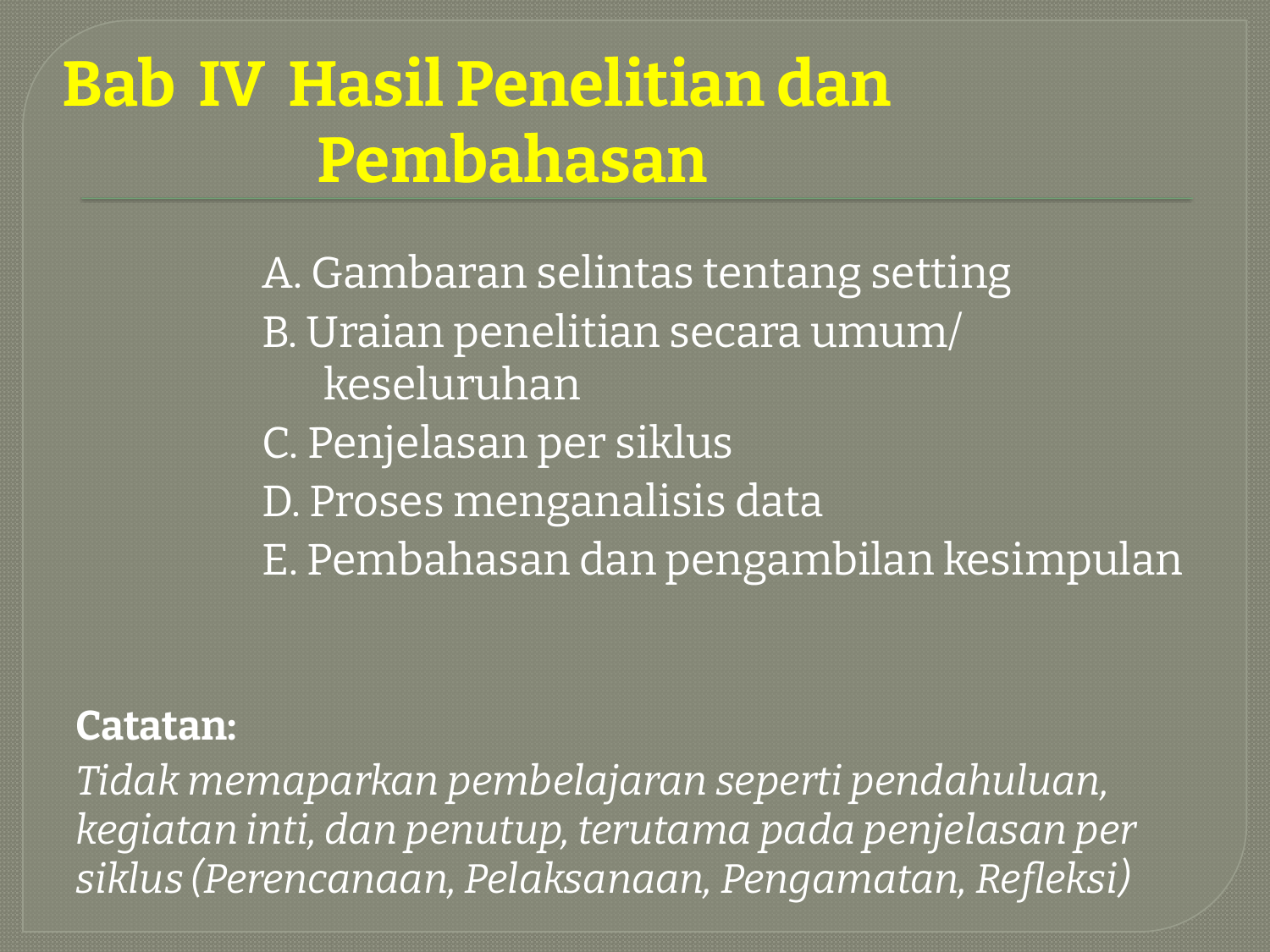

# Bab  IV  Hasil Penelitian dan Pembahasan

A. Gambaran selintas tentang setting
B. Uraian penelitian secara umum/ keseluruhan
C. Penjelasan per siklus
D. Proses menganalisis data
E. Pembahasan dan pengambilan kesimpulan

Catatan:
Tidak memaparkan pembelajaran seperti pendahuluan, kegiatan inti, dan penutup, terutama pada penjelasan per siklus (Perencanaan, Pelaksanaan, Pengamatan, Refleksi)